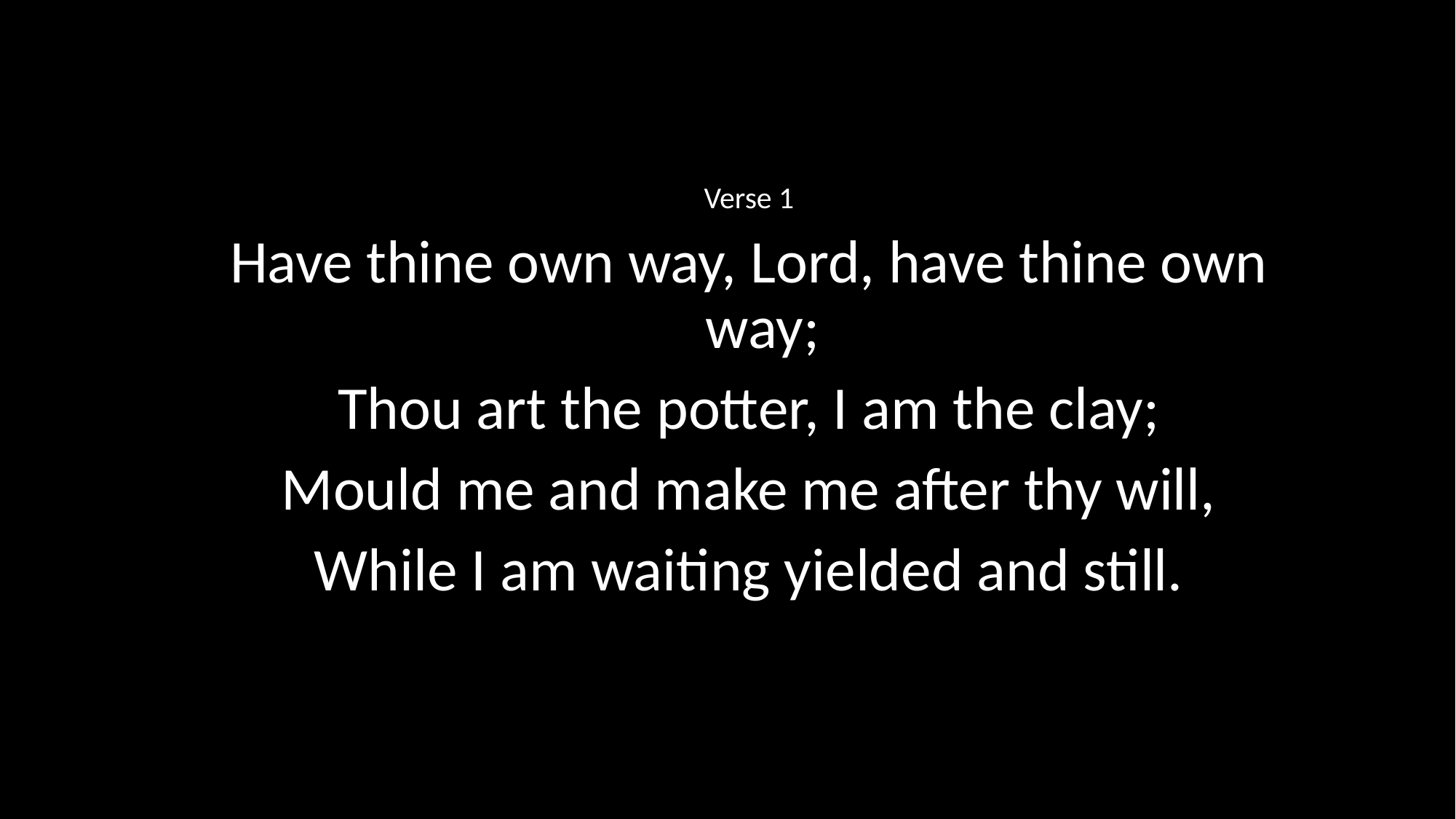

Verse 1
Have thine own way, Lord, have thine own way;
Thou art the potter, I am the clay;
Mould me and make me after thy will,
While I am waiting yielded and still.